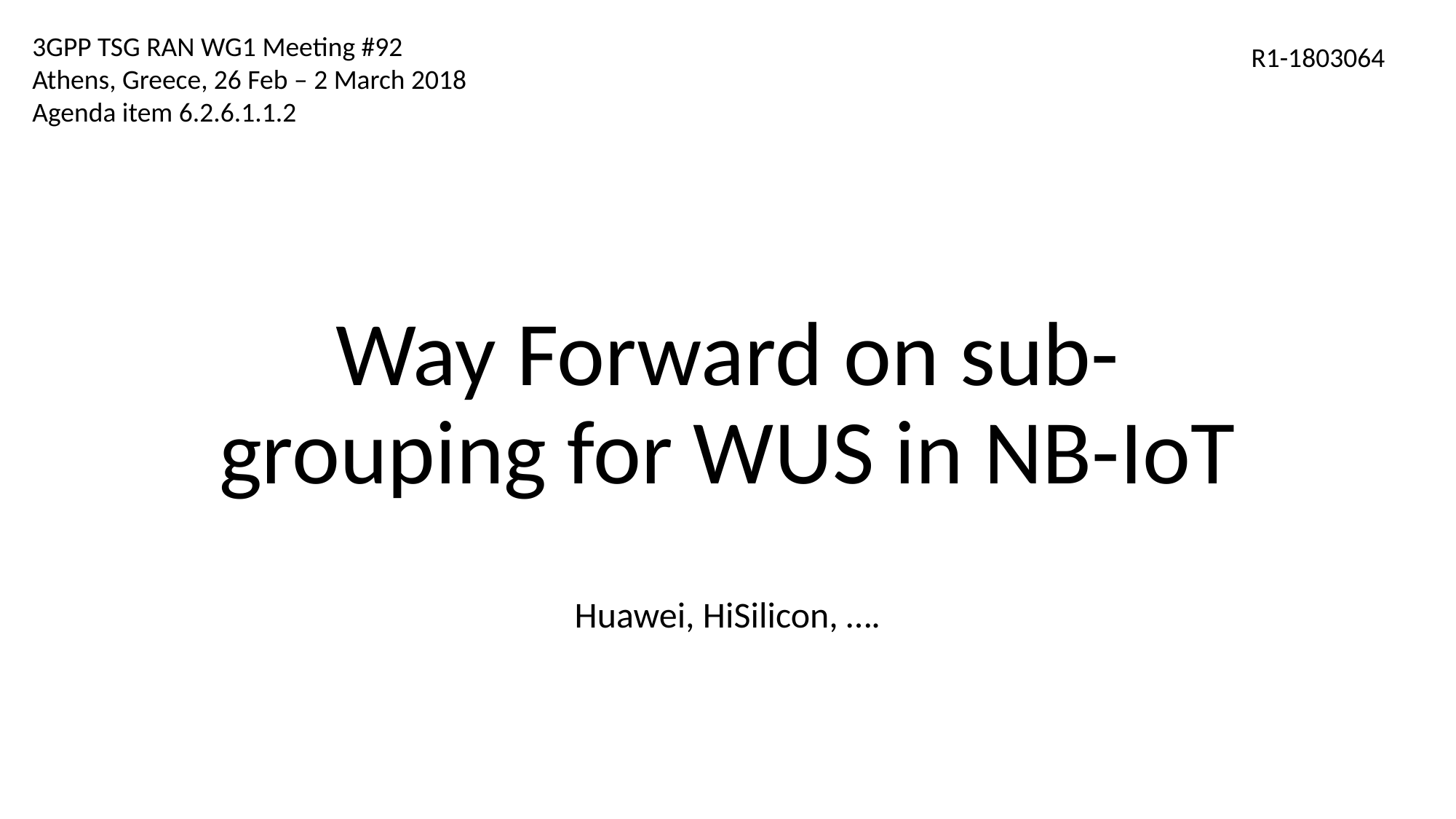

3GPP TSG RAN WG1 Meeting #92
Athens, Greece, 26 Feb – 2 March 2018
Agenda item 6.2.6.1.1.2
R1-1803064
# Way Forward on sub-grouping for WUS in NB-IoT
Huawei, HiSilicon, ….